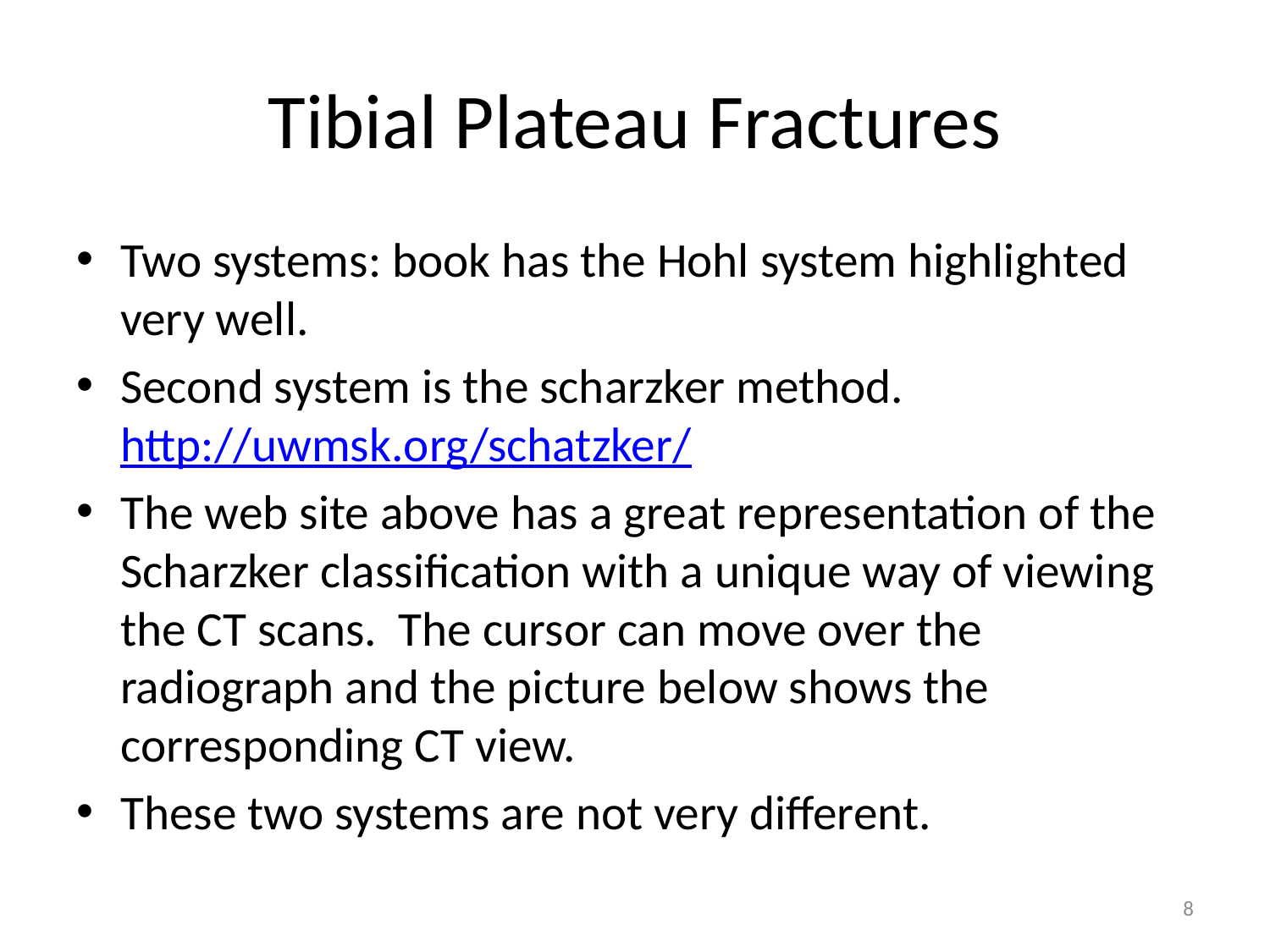

# Tibial Plateau Fractures
Two systems: book has the Hohl system highlighted very well.
Second system is the scharzker method. http://uwmsk.org/schatzker/
The web site above has a great representation of the Scharzker classification with a unique way of viewing the CT scans.  The cursor can move over the radiograph and the picture below shows the corresponding CT view.
These two systems are not very different.

8